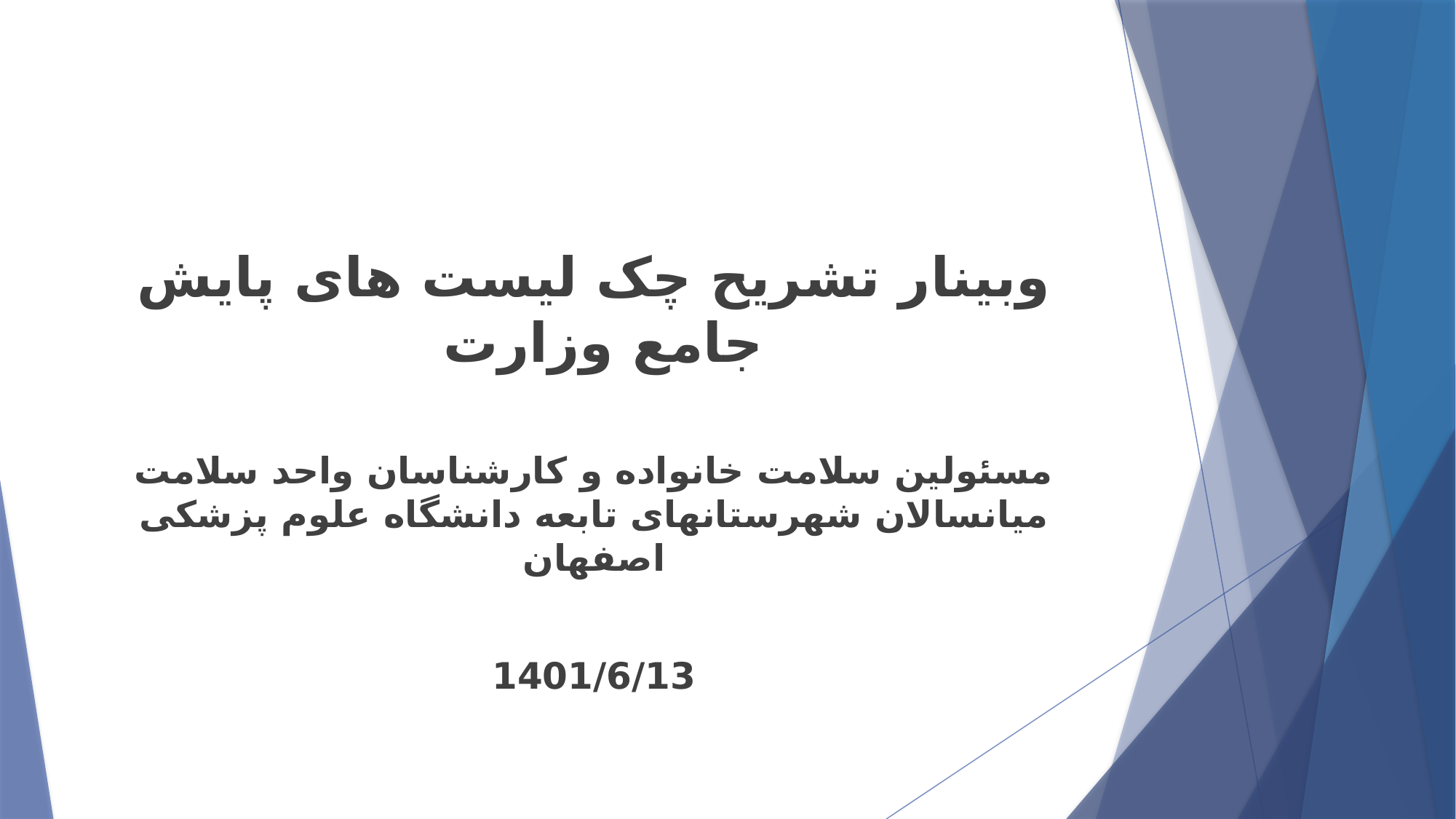

#
وبینار تشریح چک لیست های پایش جامع وزارت

مسئولین سلامت خانواده و کارشناسان واحد سلامت میانسالان شهرستانهای تابعه دانشگاه علوم پزشکی اصفهان

1401/6/13